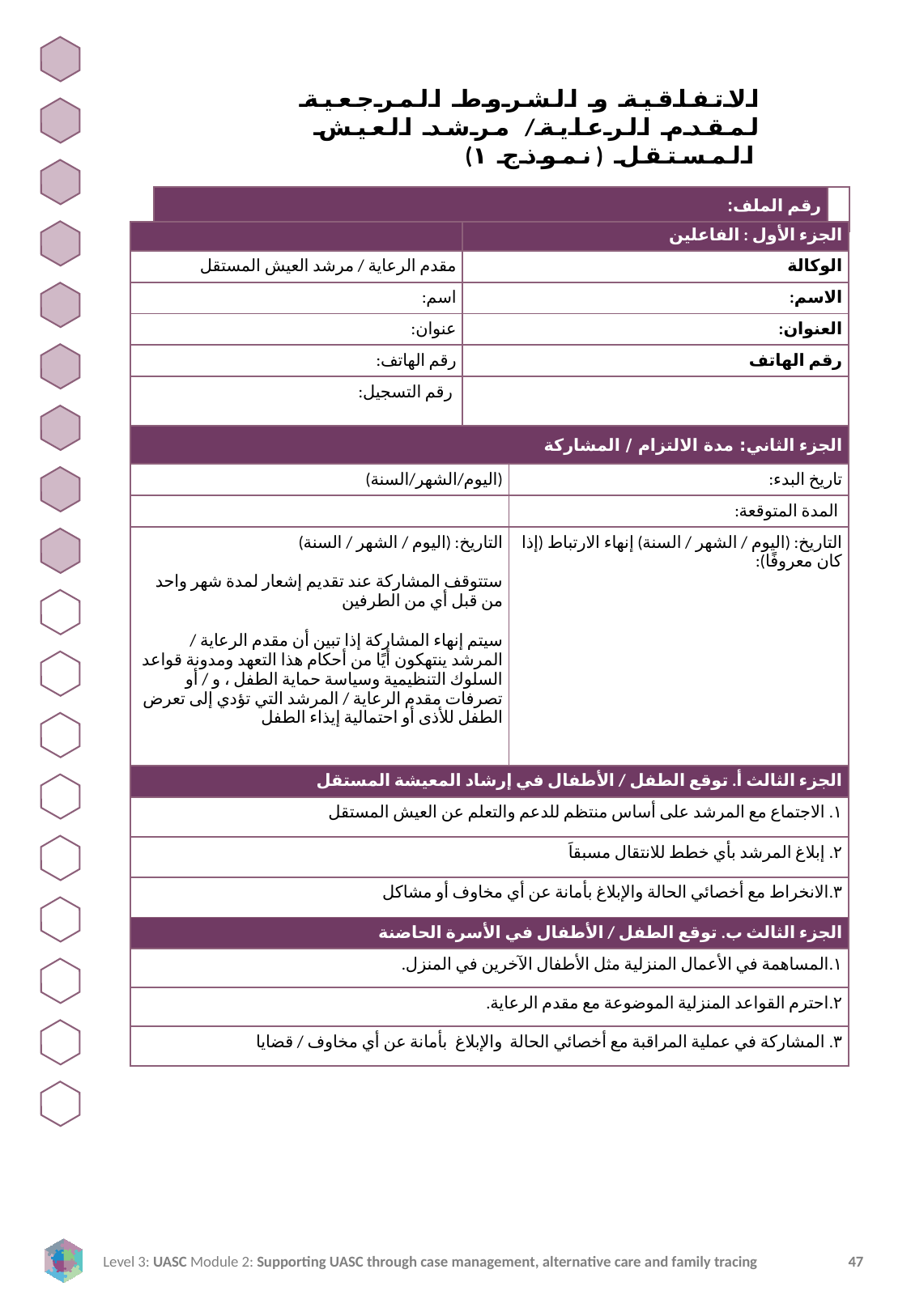

الاتفاقية و الشروط المرجعية لمقدم الرعاية/ مرشد العيش المستقل (نموذج ١)

| رقم الملف: |  |
| --- | --- |
|  | الجزء الأول : الفاعلين |
| --- | --- |
| مقدم الرعاية / مرشد العيش المستقل | الوكالة |
| اسم: | الاسم: |
| عنوان: | العنوان: |
| رقم الهاتف: | رقم الهاتف |
| رقم التسجيل: |  |

| الجزء الثاني: مدة الالتزام / المشاركة |  |
| --- | --- |
| (اليوم/الشهر/السنة) | تاريخ البدء: |
|  | المدة المتوقعة: |
| التاريخ: (اليوم / الشهر / السنة) ستتوقف المشاركة عند تقديم إشعار لمدة شهر واحد من قبل أي من الطرفين سيتم إنهاء المشاركة إذا تبين أن مقدم الرعاية / المرشد ينتهكون أيًا من أحكام هذا التعهد ومدونة قواعد السلوك التنظيمية وسياسة حماية الطفل ، و / أو تصرفات مقدم الرعاية / المرشد التي تؤدي إلى تعرض الطفل للأذى أو احتمالية إيذاء الطفل | التاريخ: (اليوم / الشهر / السنة) إنهاء الارتباط (إذا كان معروفًا): |

| الجزء الثالث أ. توقع الطفل / الأطفال في إرشاد المعيشة المستقل |
| --- |
| ١. الاجتماع مع المرشد على أساس منتظم للدعم والتعلم عن العيش المستقل |
| ٢. إبلاغ المرشد بأي خطط للانتقال مسبقاَ |
| ٣.الانخراط مع أخصائي الحالة والإبلاغ بأمانة عن أي مخاوف أو مشاكل |
| الجزء الثالث ب. توقع الطفل / الأطفال في الأسرة الحاضنة |
| ١.المساهمة في الأعمال المنزلية مثل الأطفال الآخرين في المنزل. |
| ٢.احترم القواعد المنزلية الموضوعة مع مقدم الرعاية. |
| ٣. المشاركة في عملية المراقبة مع أخصائي الحالة والإبلاغ بأمانة عن أي مخاوف / قضايا |